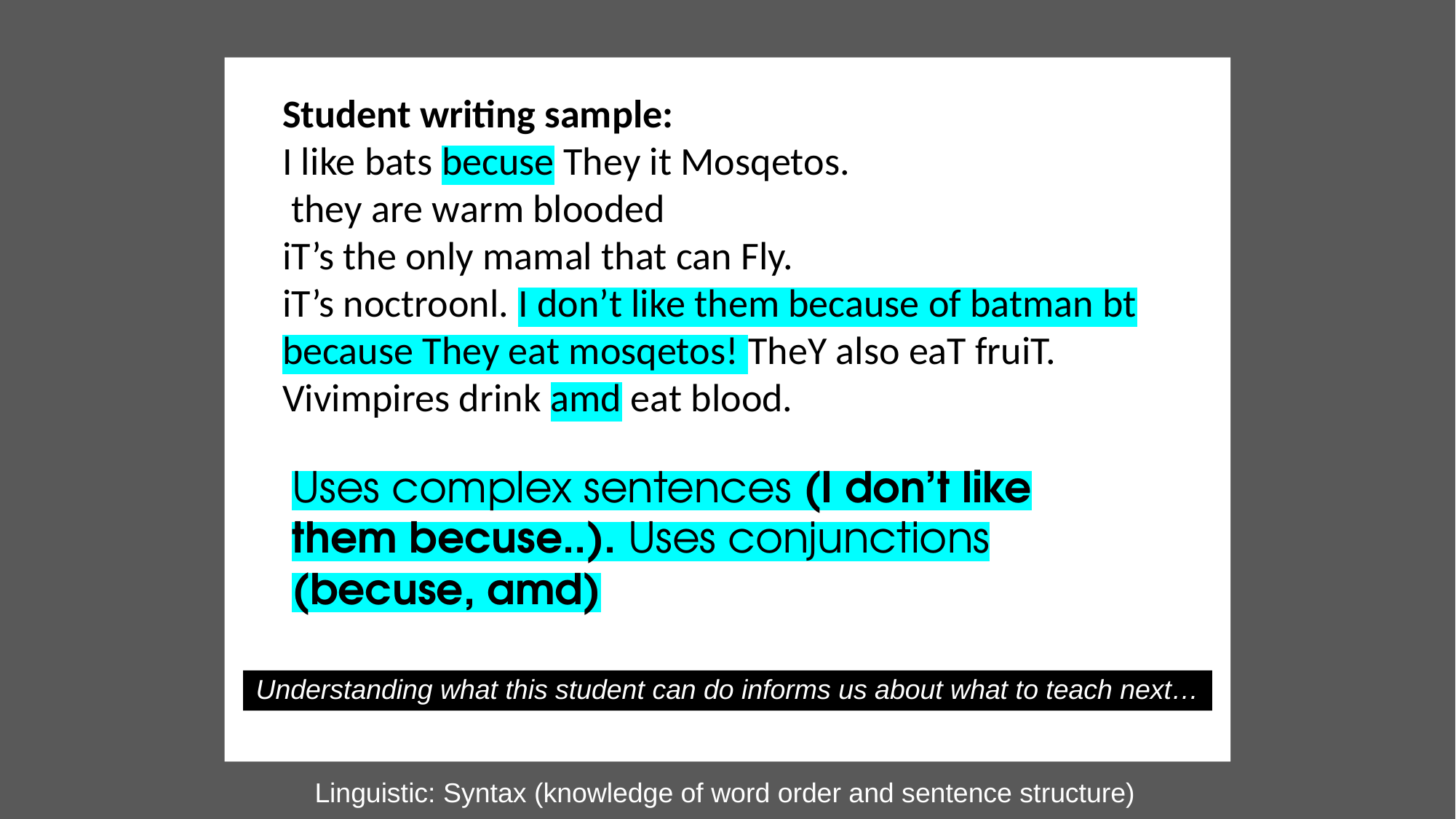

Student writing sample:
I like bats becuse They it Mosqetos.
 they are warm blooded
iT’s the only mamal that can Fly.
iT’s noctroonl. I don’t like them because of batman bt because They eat mosqetos! TheY also eaT fruiT. Vivimpires drink amd eat blood.
Uses complex sentences (I don’t like them becuse..). Uses conjunctions (becuse, amd)
Understanding what this student can do informs us about what to teach next…
Linguistic: Syntax (knowledge of word order and sentence structure)